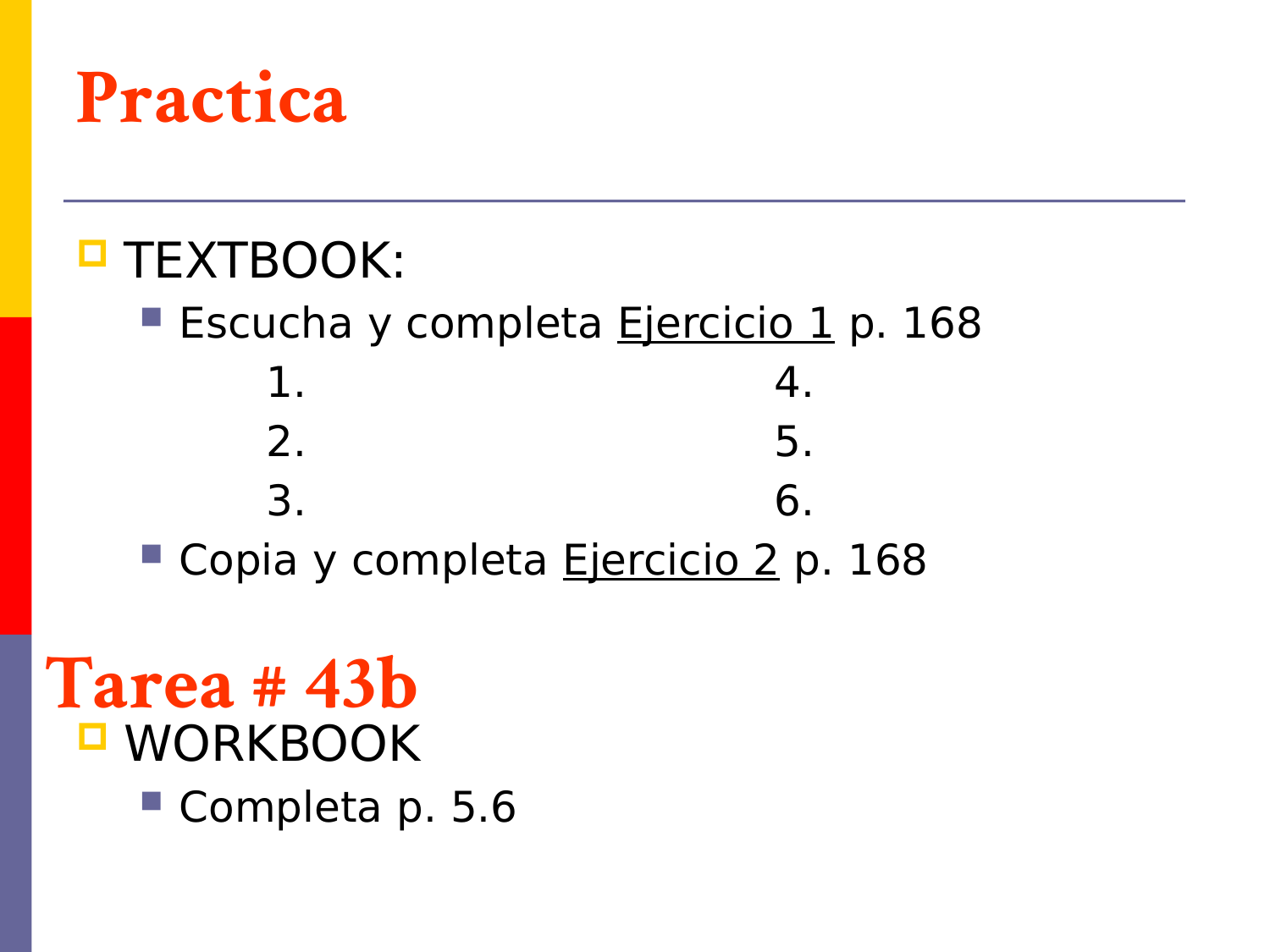

Practica
TEXTBOOK:
Escucha y completa Ejercicio 1 p. 168
	1.				4.
	2.				5.
	3.				6.
Copia y completa Ejercicio 2 p. 168

WORKBOOK
Completa p. 5.6
Tarea # 43b